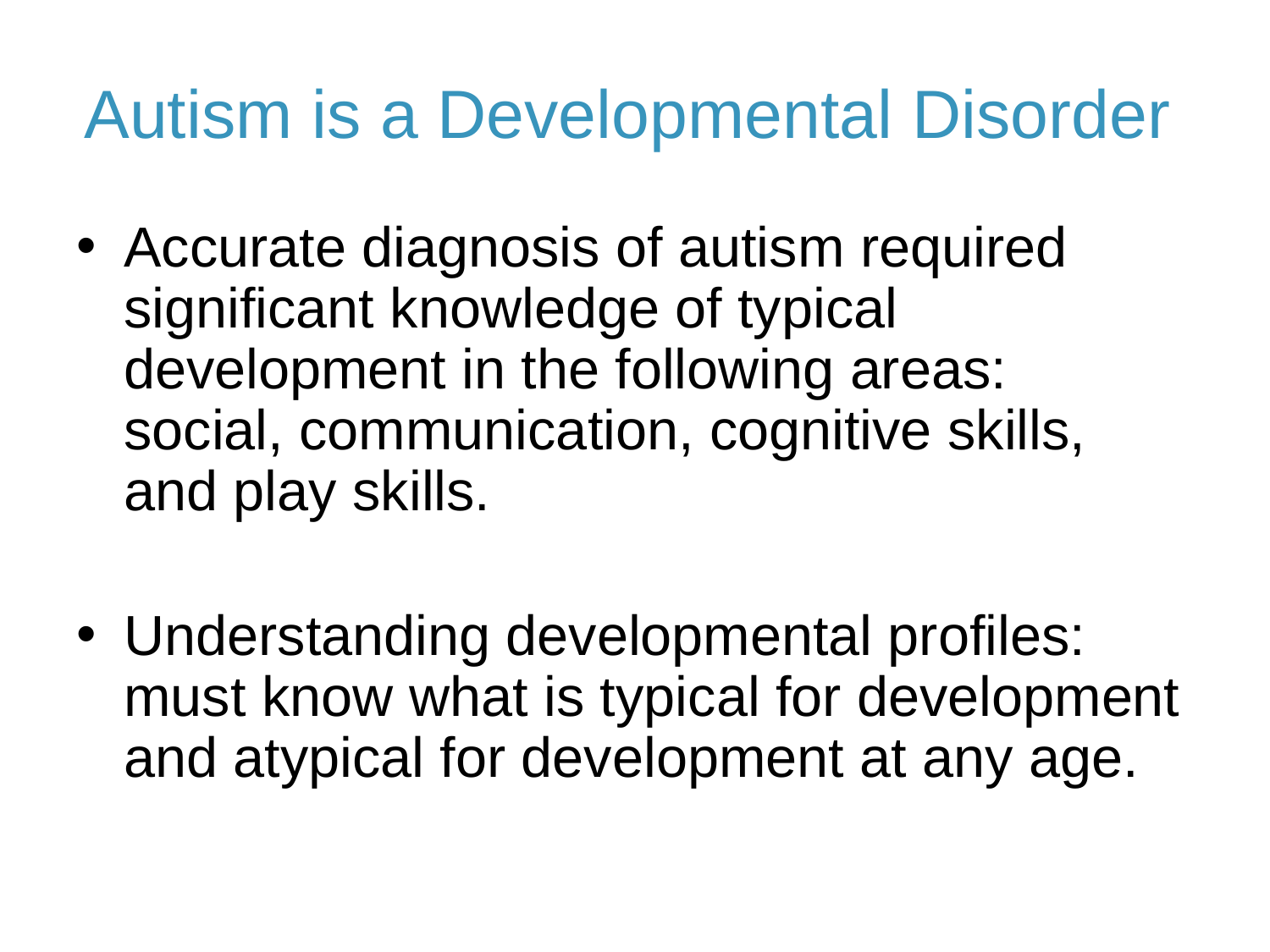

# Autism is a Developmental Disorder
Accurate diagnosis of autism required significant knowledge of typical development in the following areas:  social, communication, cognitive skills, and play skills.

Understanding developmental profiles:  must know what is typical for development and atypical for development at any age.